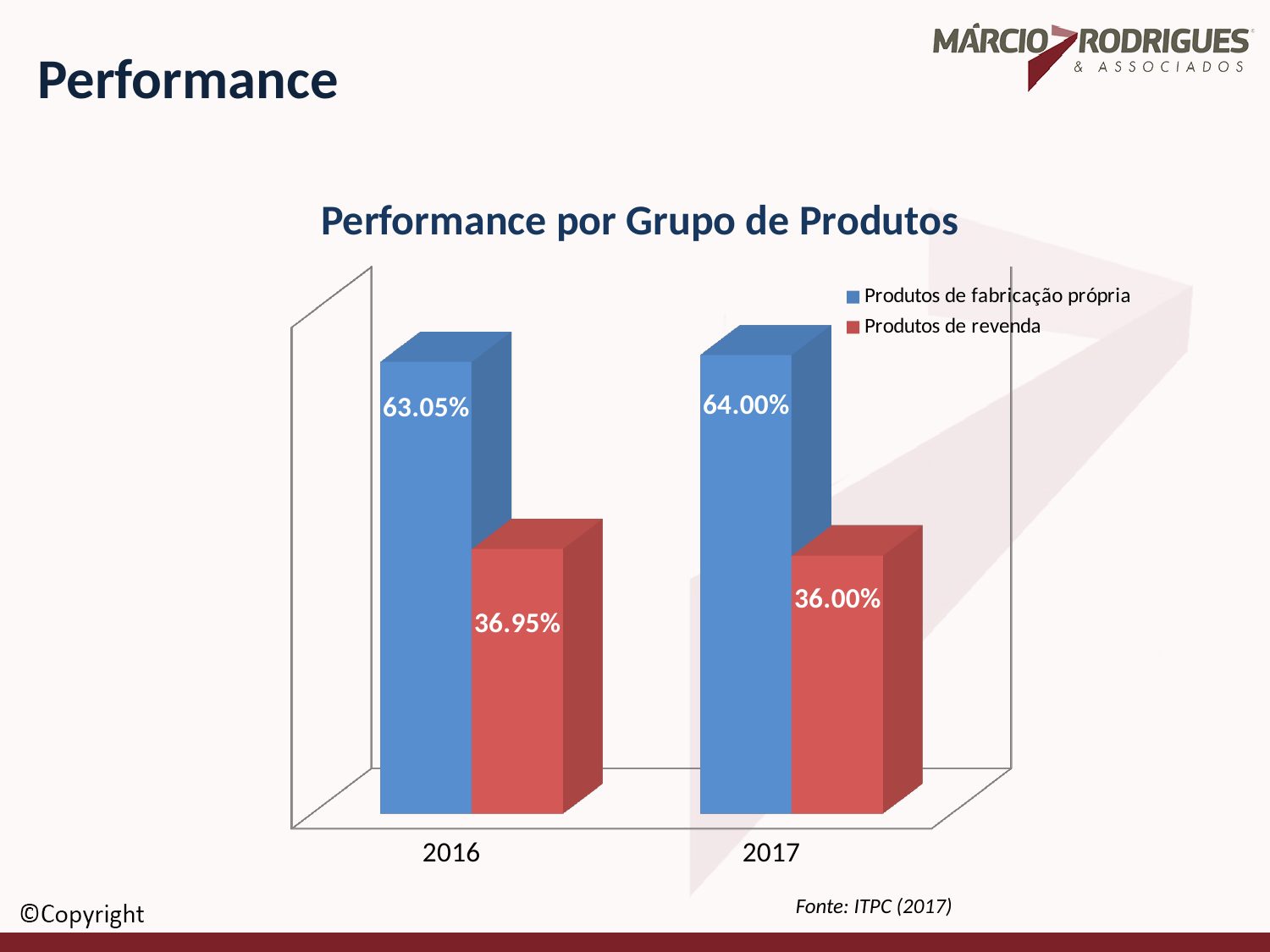

Performance
Performance por Grupo de Produtos

[unsupported chart]

Fonte: ITPC (2017)